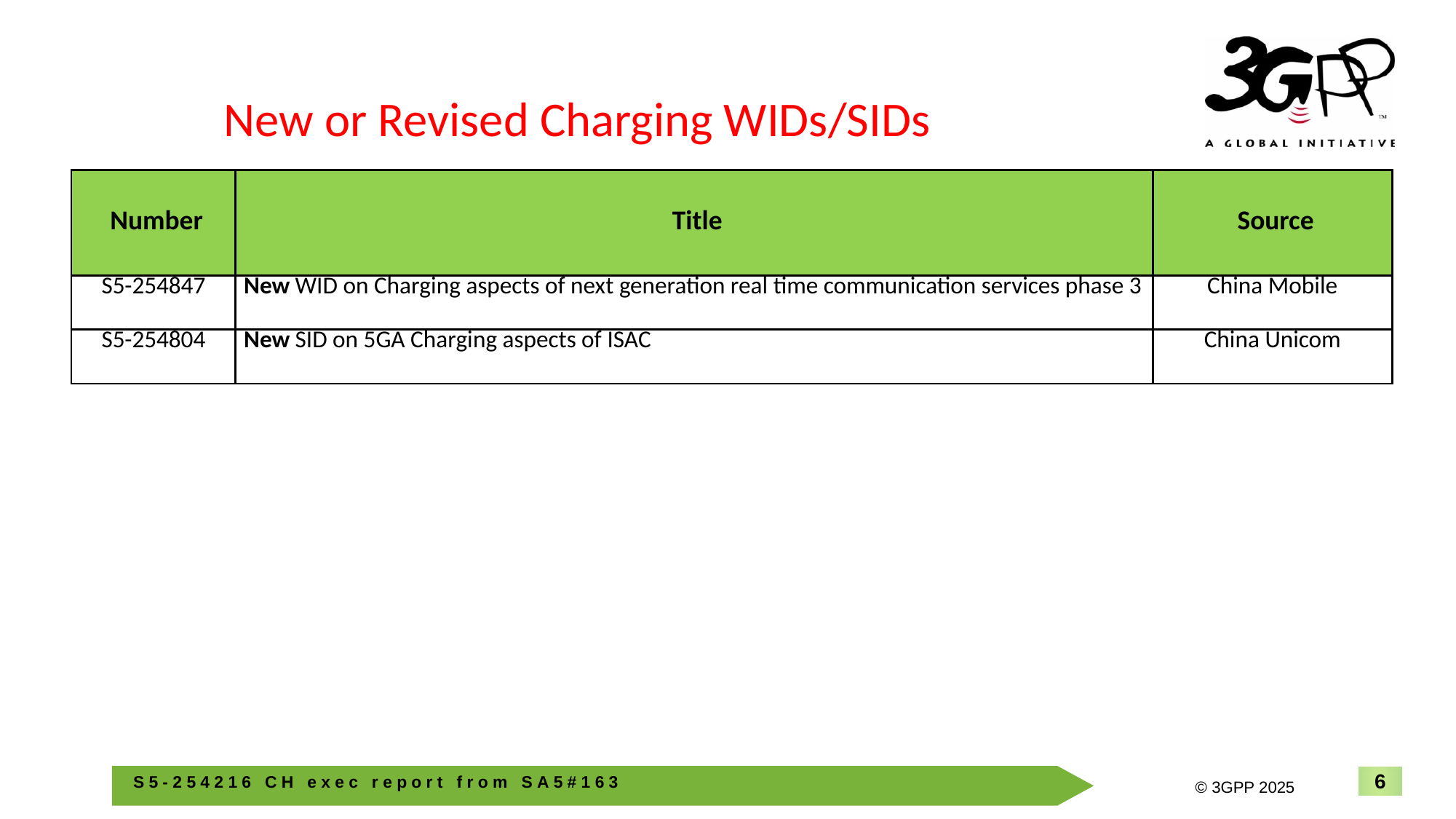

New or Revised Charging WIDs/SIDs
| Number | Title | Source |
| --- | --- | --- |
| S5-254847 | New WID on Charging aspects of next generation real time communication services phase 3 | China Mobile |
| S5-254804 | New SID on 5GA Charging aspects of ISAC | China Unicom |